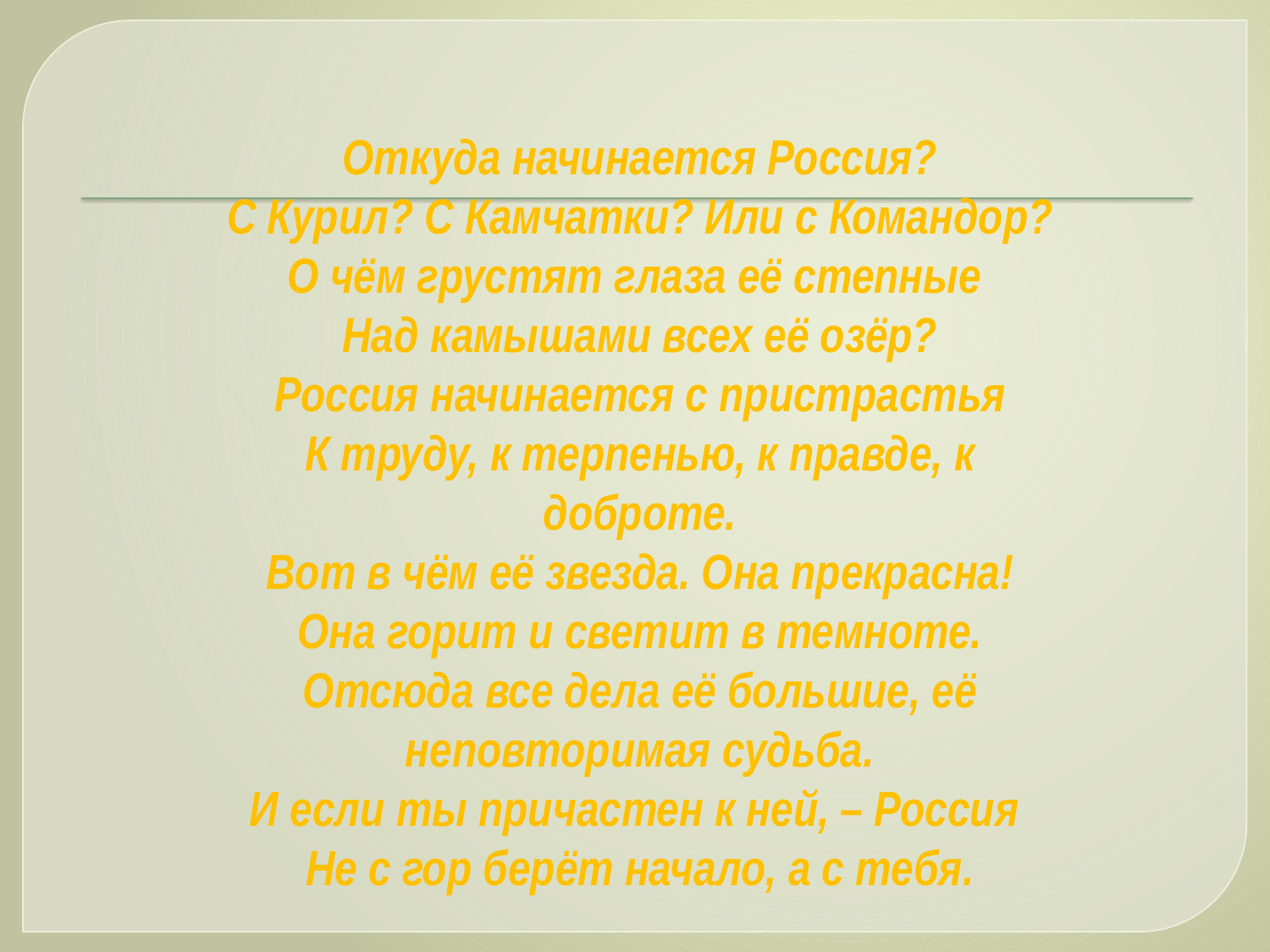

Откуда начинается Россия?
С Курил? С Камчатки? Или с Командор?
О чём грустят глаза её степные
Над камышами всех её озёр?
Россия начинается с пристрастья
К труду, к терпенью, к правде, к доброте.
Вот в чём её звезда. Она прекрасна!
Она горит и светит в темноте.
Отсюда все дела её большие, её неповторимая судьба.
И если ты причастен к ней, – Россия
Не с гор берёт начало, а с тебя.